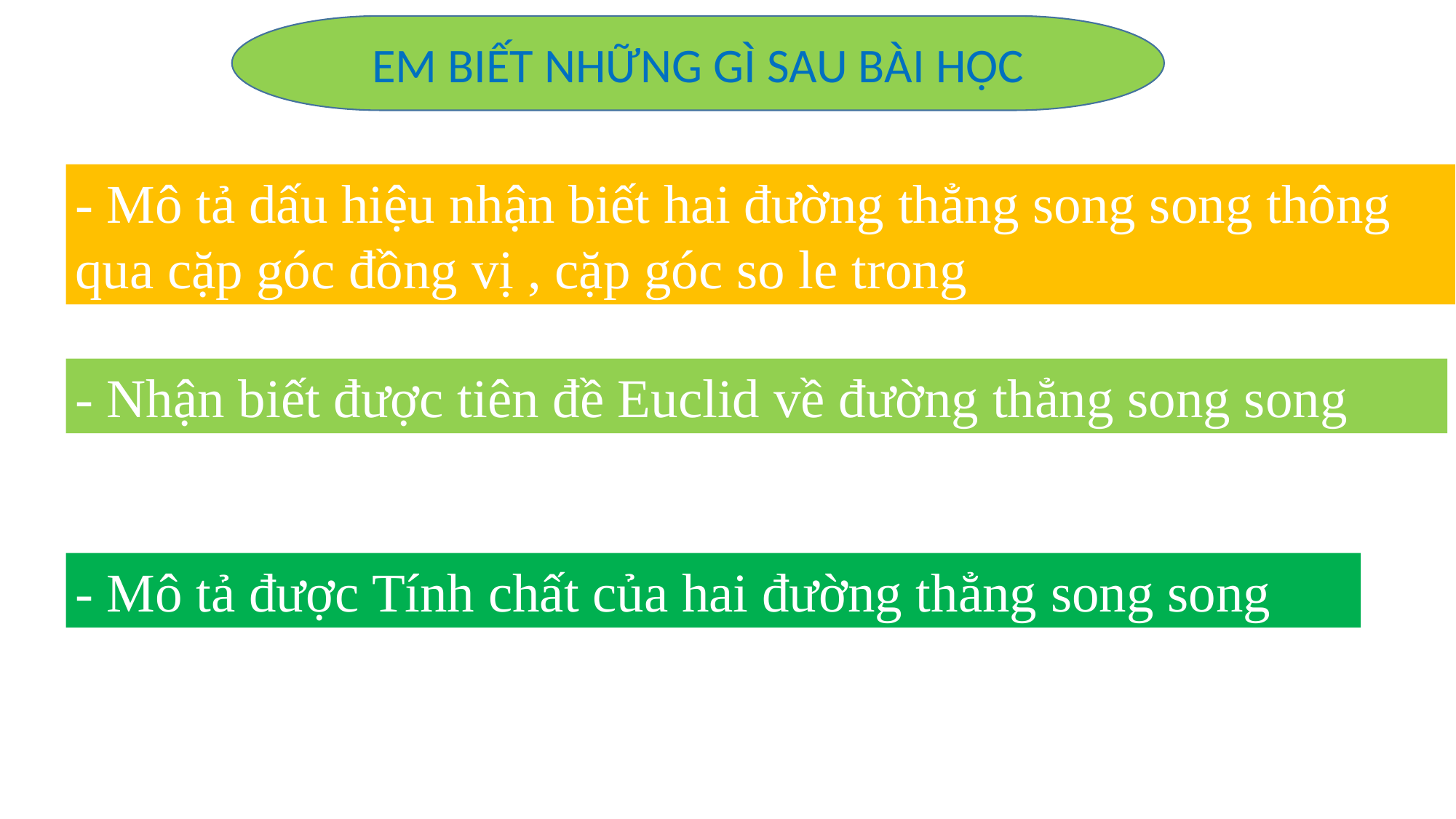

EM BIẾT NHỮNG GÌ SAU BÀI HỌC
- Mô tả dấu hiệu nhận biết hai đường thẳng song song thông qua cặp góc đồng vị , cặp góc so le trong
- Nhận biết được tiên đề Euclid về đường thẳng song song
- Mô tả được Tính chất của hai đường thẳng song song